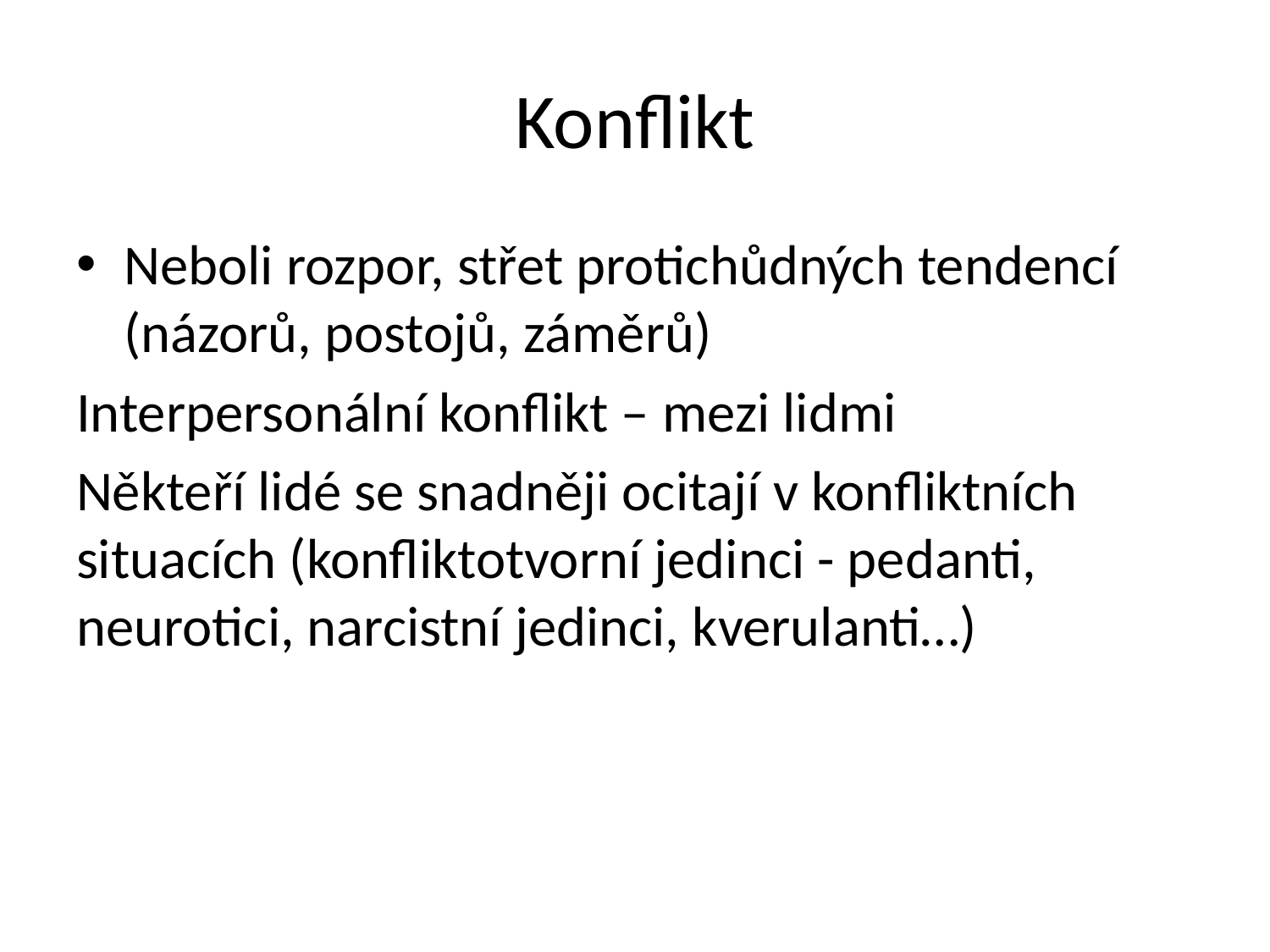

# Konflikt
Neboli rozpor, střet protichůdných tendencí (názorů, postojů, záměrů)
Interpersonální konflikt – mezi lidmi
Někteří lidé se snadněji ocitají v konfliktních situacích (konfliktotvorní jedinci - pedanti, neurotici, narcistní jedinci, kverulanti…)